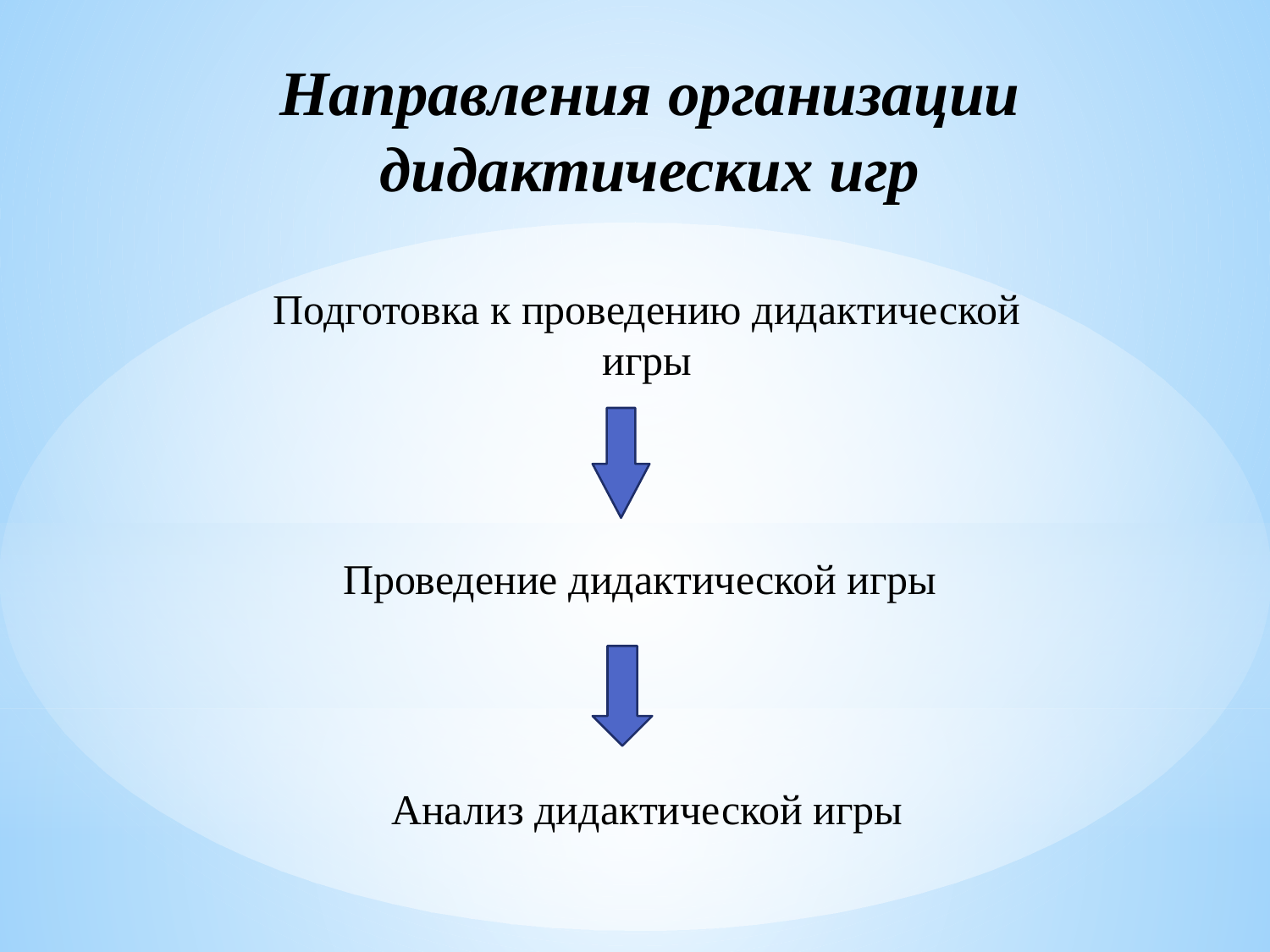

Направления организации дидактических игр

Подготовка к проведению дидактической игры

Проведение дидактической игры

Анализ дидактической игры